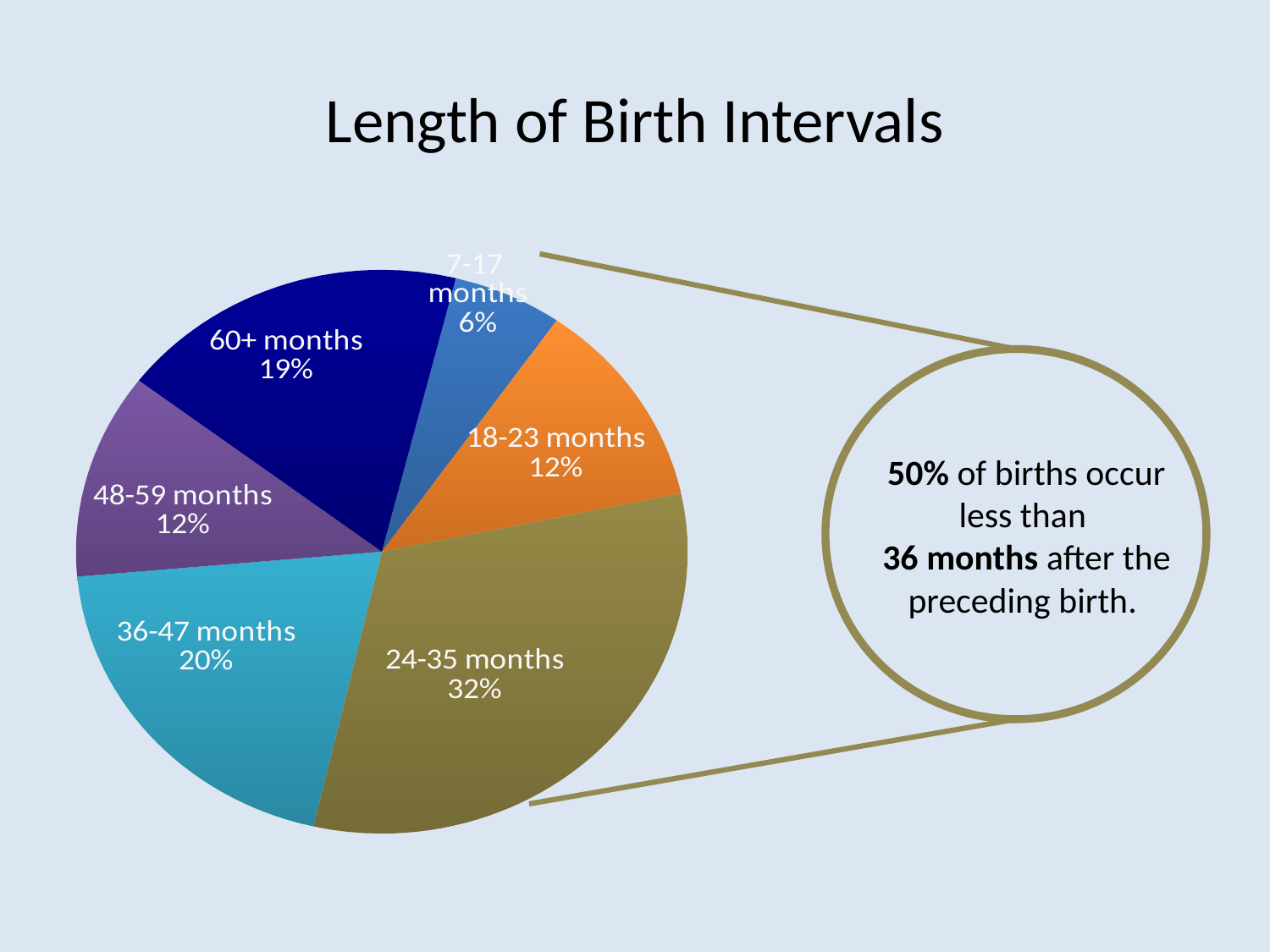

# Length of Birth Intervals

### Chart

| Category | Sales |
|---|---|
| 7-17 months | 5.8 |
| 18-23 months | 12.0 |
| 24-35 months | 31.9 |
| 36-47 months | 20.0 |
| 48-59 months | 11.8 |
| 60+ months | 18.5 |
50% of births occur less than
36 months after the preceding birth.